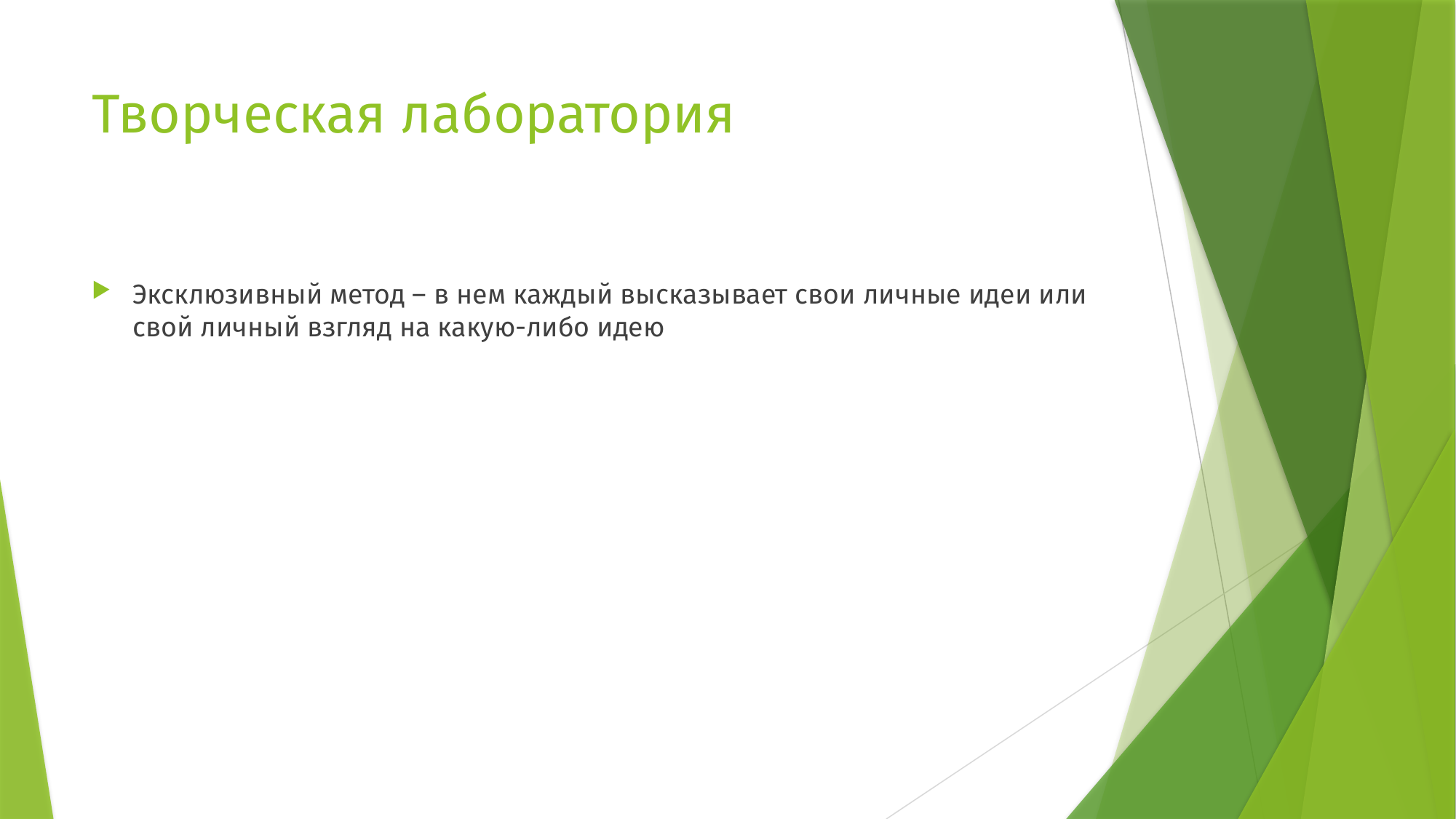

# Творческая лаборатория
Эксклюзивный метод – в нем каждый высказывает свои личные идеи или свой личный взгляд на какую-либо идею